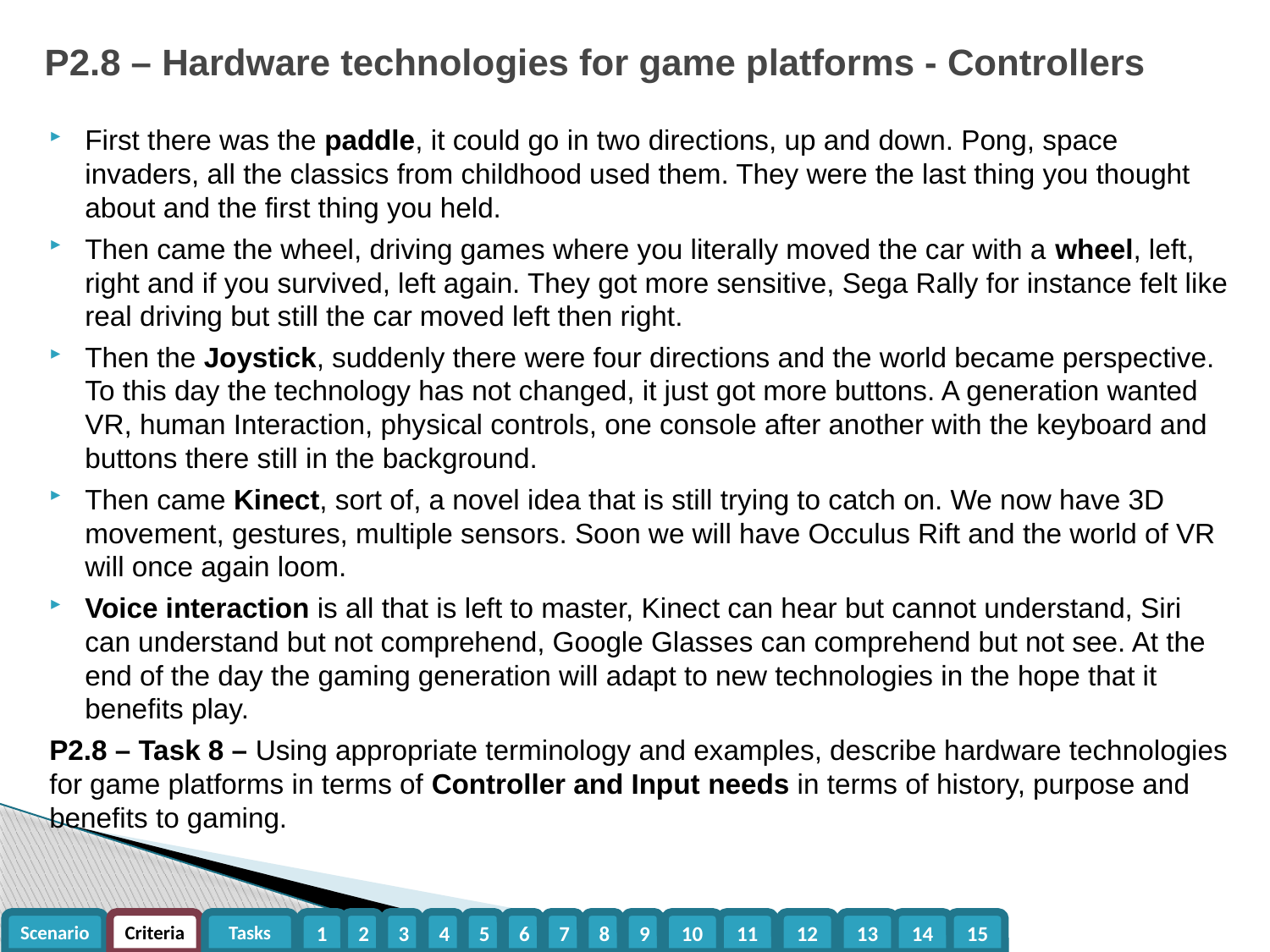

# P2.8 – Hardware technologies for game platforms - Controllers
First there was the paddle, it could go in two directions, up and down. Pong, space invaders, all the classics from childhood used them. They were the last thing you thought about and the first thing you held.
Then came the wheel, driving games where you literally moved the car with a wheel, left, right and if you survived, left again. They got more sensitive, Sega Rally for instance felt like real driving but still the car moved left then right.
Then the Joystick, suddenly there were four directions and the world became perspective. To this day the technology has not changed, it just got more buttons. A generation wanted VR, human Interaction, physical controls, one console after another with the keyboard and buttons there still in the background.
Then came Kinect, sort of, a novel idea that is still trying to catch on. We now have 3D movement, gestures, multiple sensors. Soon we will have Occulus Rift and the world of VR will once again loom.
Voice interaction is all that is left to master, Kinect can hear but cannot understand, Siri can understand but not comprehend, Google Glasses can comprehend but not see. At the end of the day the gaming generation will adapt to new technologies in the hope that it benefits play.
P2.8 – Task 8 – Using appropriate terminology and examples, describe hardware technologies for game platforms in terms of Controller and Input needs in terms of history, purpose and benefits to gaming.